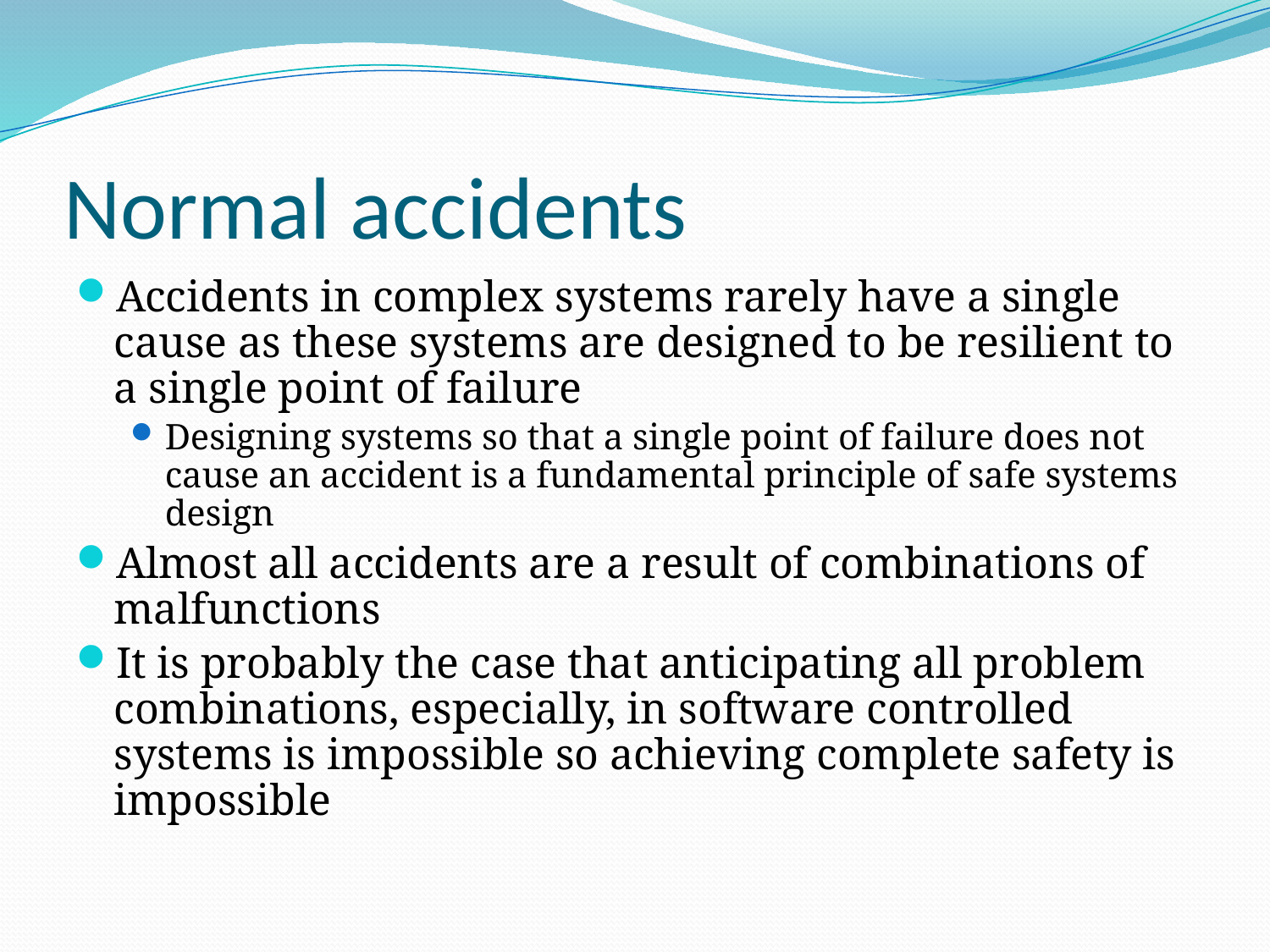

# Normal accidents
Accidents in complex systems rarely have a single cause as these systems are designed to be resilient to a single point of failure
Designing systems so that a single point of failure does not cause an accident is a fundamental principle of safe systems design
Almost all accidents are a result of combinations of malfunctions
It is probably the case that anticipating all problem combinations, especially, in software controlled systems is impossible so achieving complete safety is impossible